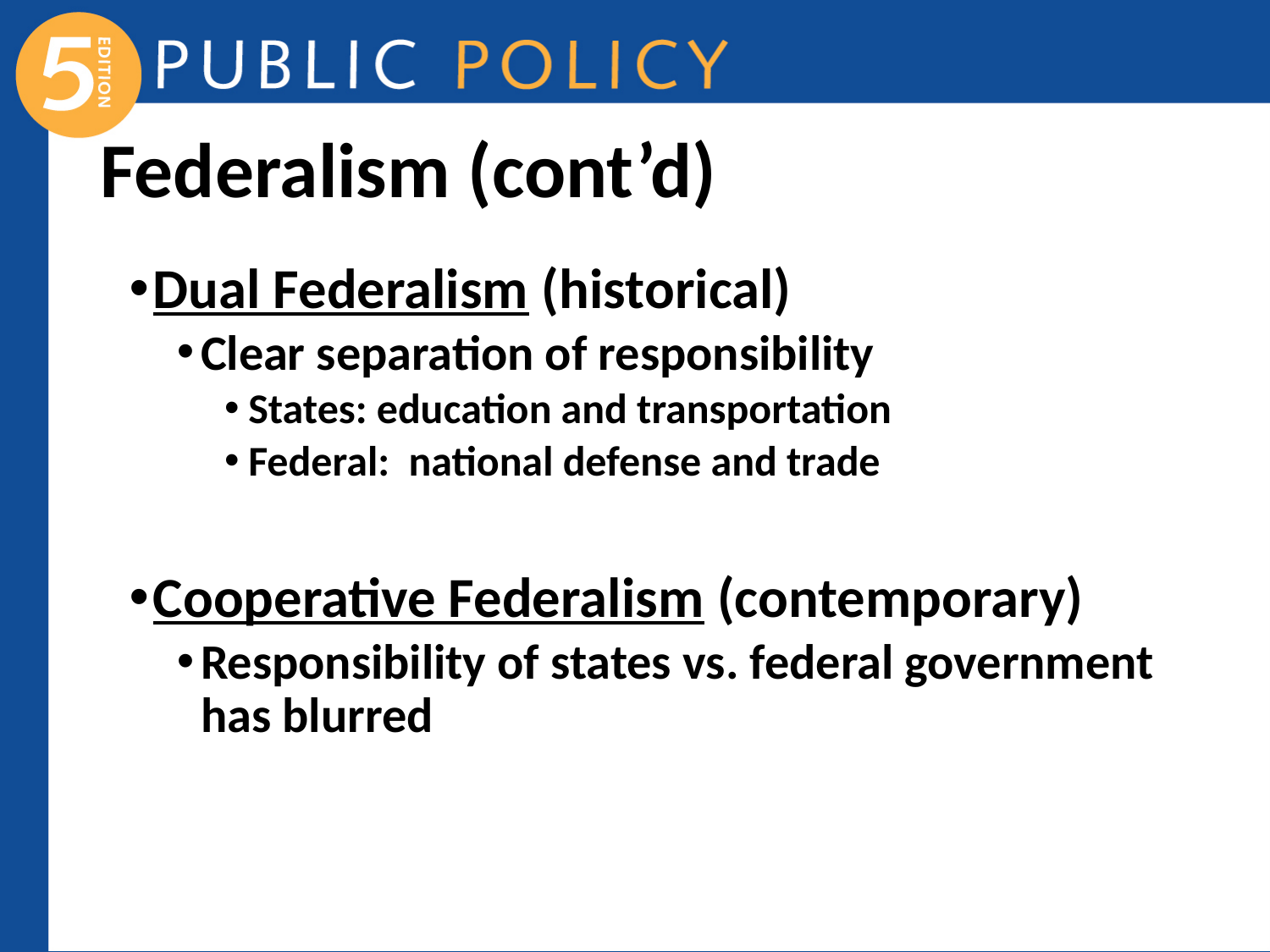

# Federalism (cont’d)
Dual Federalism (historical)
Clear separation of responsibility
States: education and transportation
Federal:  national defense and trade

Cooperative Federalism (contemporary)
Responsibility of states vs. federal government has blurred